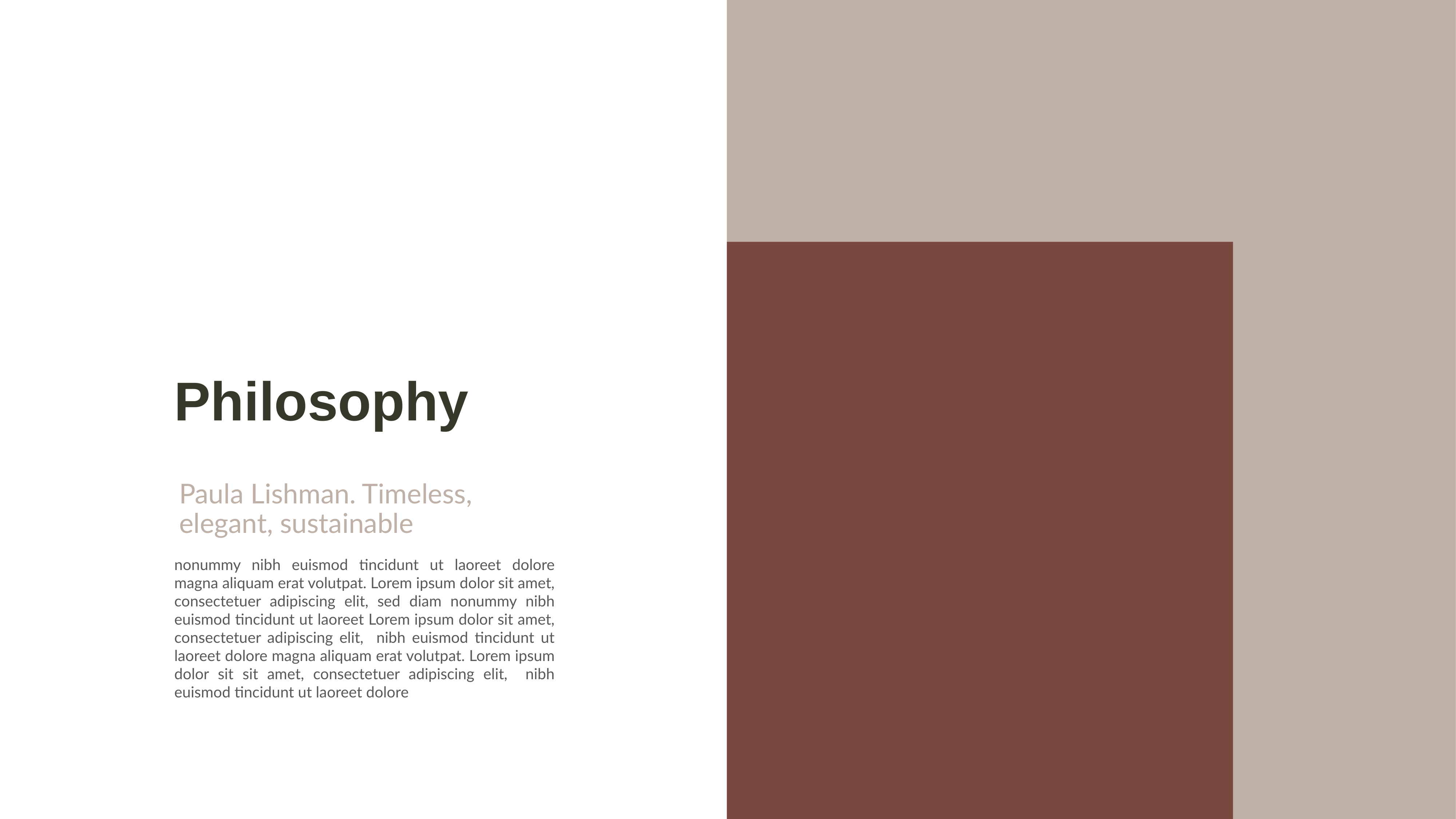

Philosophy
Paula Lishman. Timeless, elegant, sustainable
nonummy nibh euismod tincidunt ut laoreet dolore magna aliquam erat volutpat. Lorem ipsum dolor sit amet, consectetuer adipiscing elit, sed diam nonummy nibh euismod tincidunt ut laoreet Lorem ipsum dolor sit amet, consectetuer adipiscing elit,  nibh euismod tincidunt ut laoreet dolore magna aliquam erat volutpat. Lorem ipsum dolor sit sit amet, consectetuer adipiscing elit,  nibh euismod tincidunt ut laoreet dolore